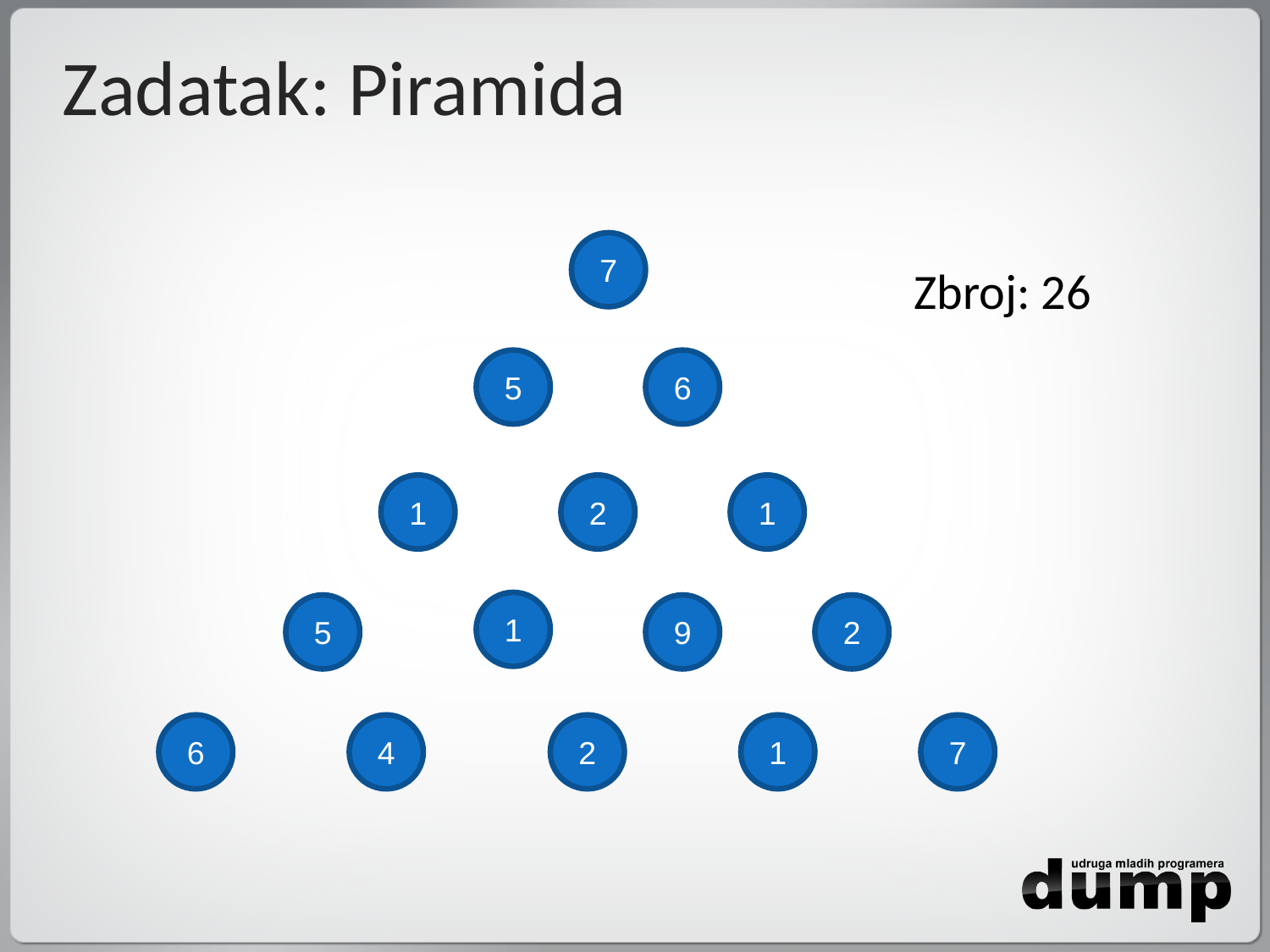

# Zadatak: Piramida
7
Zbroj: 26
5
6
1
2
1
1
5
9
2
6
4
2
1
7